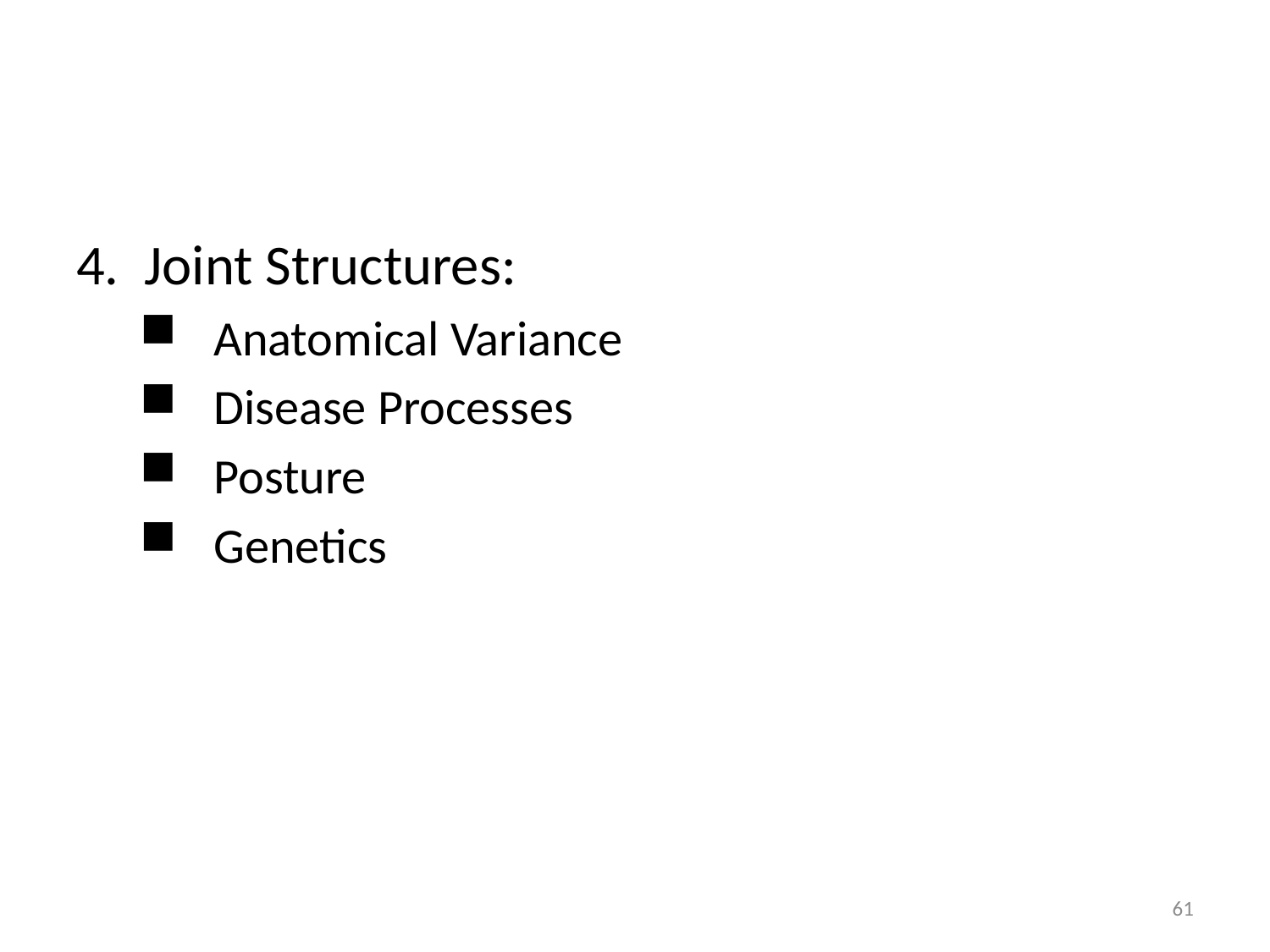

#
4.  Joint Structures:
Anatomical Variance
Disease Processes
Posture
Genetics

61